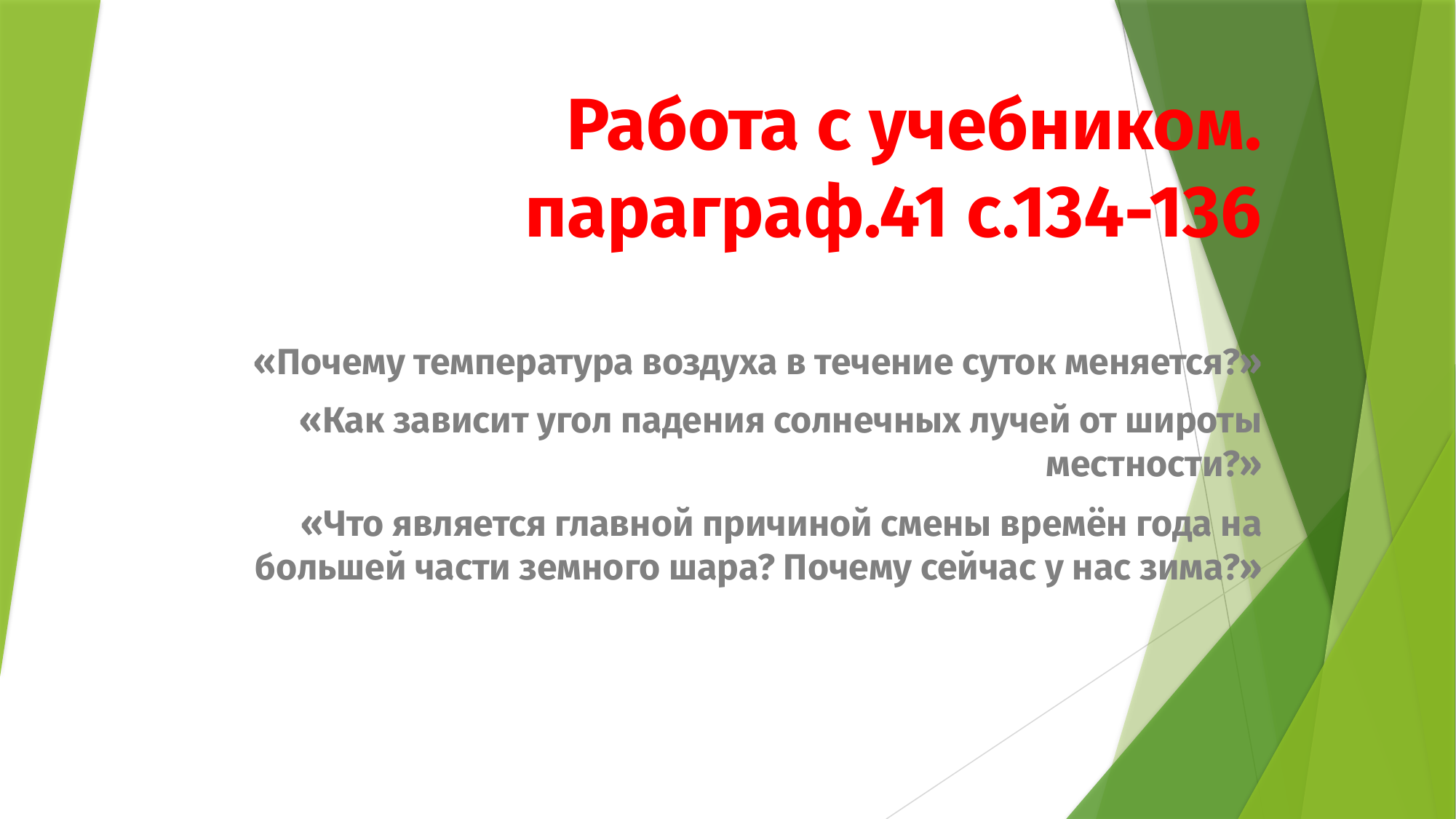

# Работа с учебником. параграф.41 с.134-136
«Почему температура воздуха в течение суток меняется?»
«Как зависит угол падения солнечных лучей от широты местности?»
«Что является главной причиной смены времён года на большей части земного шара? Почему сейчас у нас зима?»